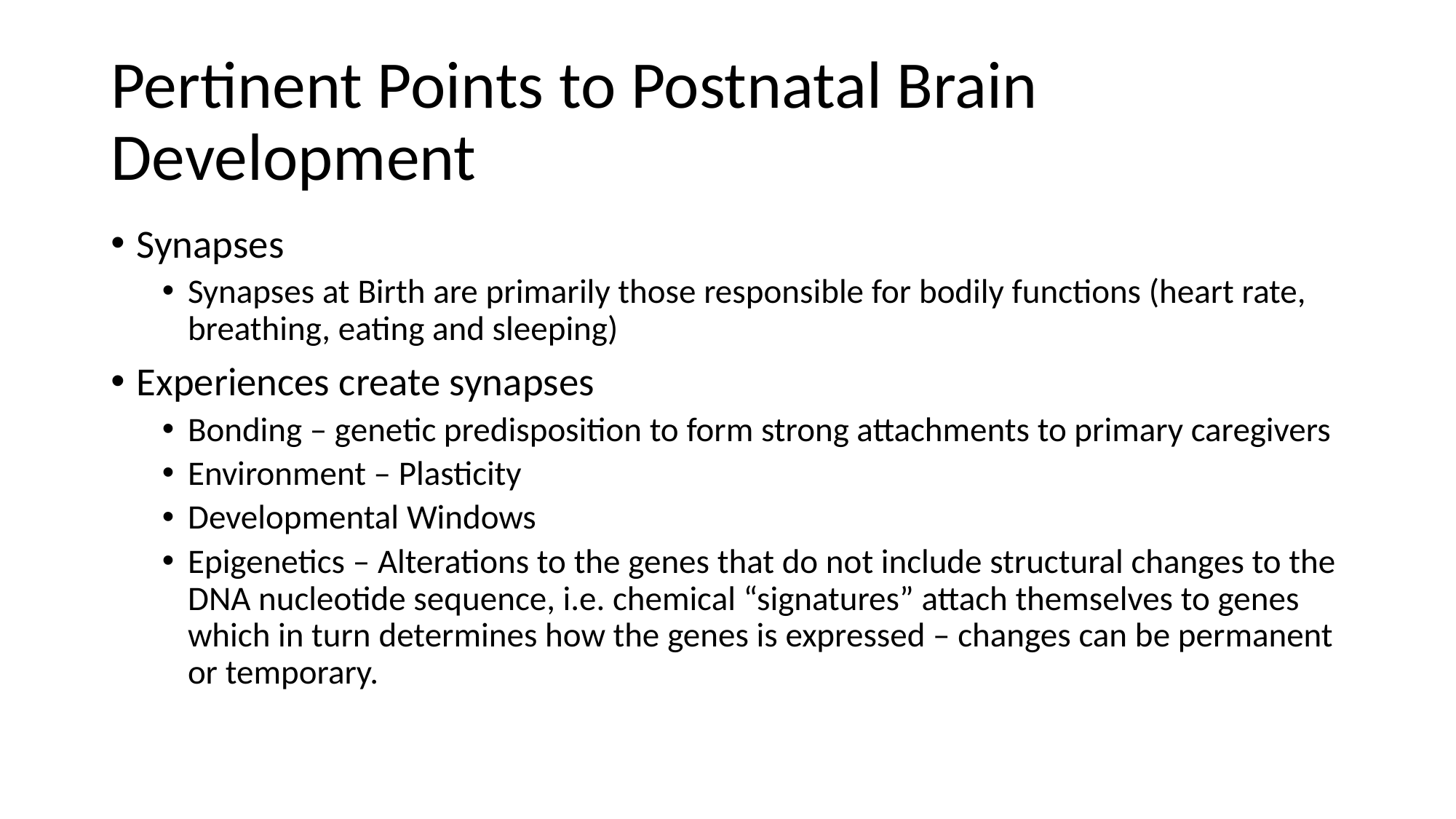

# Pertinent Points to Postnatal Brain Development
Synapses
Synapses at Birth are primarily those responsible for bodily functions (heart rate, breathing, eating and sleeping)
Experiences create synapses
Bonding – genetic predisposition to form strong attachments to primary caregivers
Environment – Plasticity
Developmental Windows
Epigenetics – Alterations to the genes that do not include structural changes to the DNA nucleotide sequence, i.e. chemical “signatures” attach themselves to genes which in turn determines how the genes is expressed – changes can be permanent or temporary.